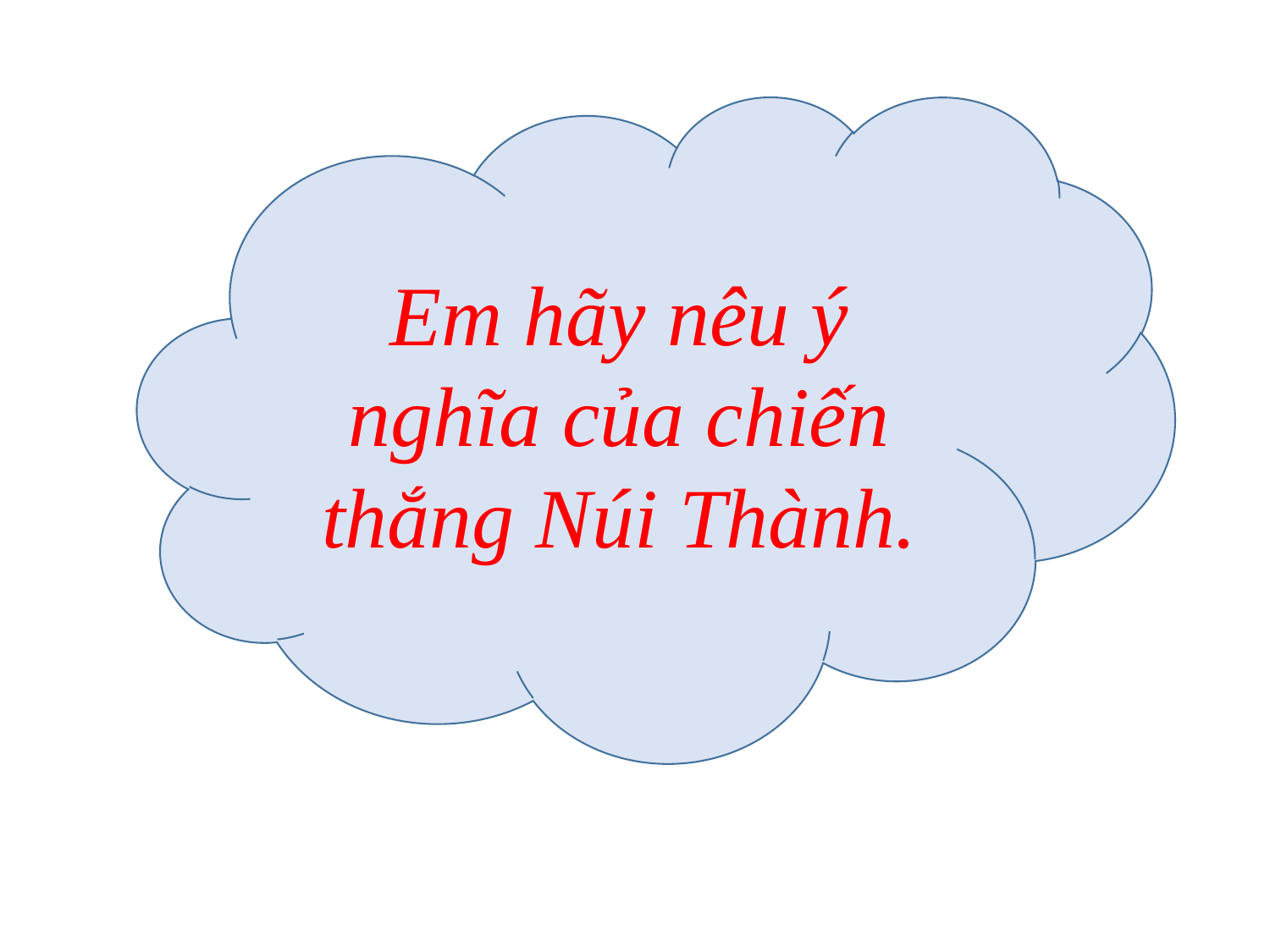

Em hãy nêu ý nghĩa của chiến thắng Núi Thành.